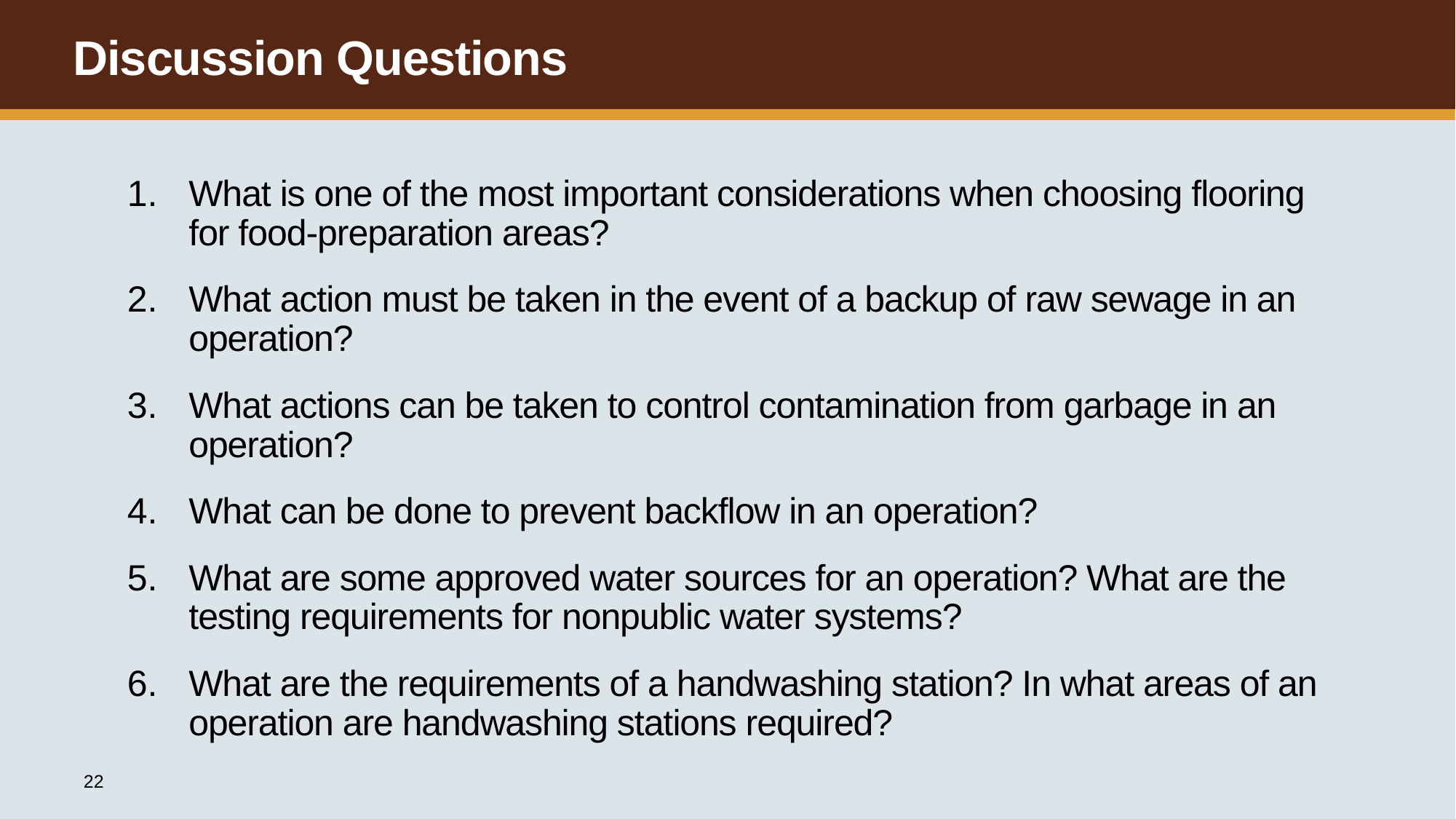

What is one of the most important considerations when choosing flooring for food-preparation areas?
What action must be taken in the event of a backup of raw sewage in an operation?
What actions can be taken to control contamination from garbage in an operation?
What can be done to prevent backflow in an operation?
What are some approved water sources for an operation? What are the testing requirements for nonpublic water systems?
What are the requirements of a handwashing station? In what areas of an operation are handwashing stations required?
22